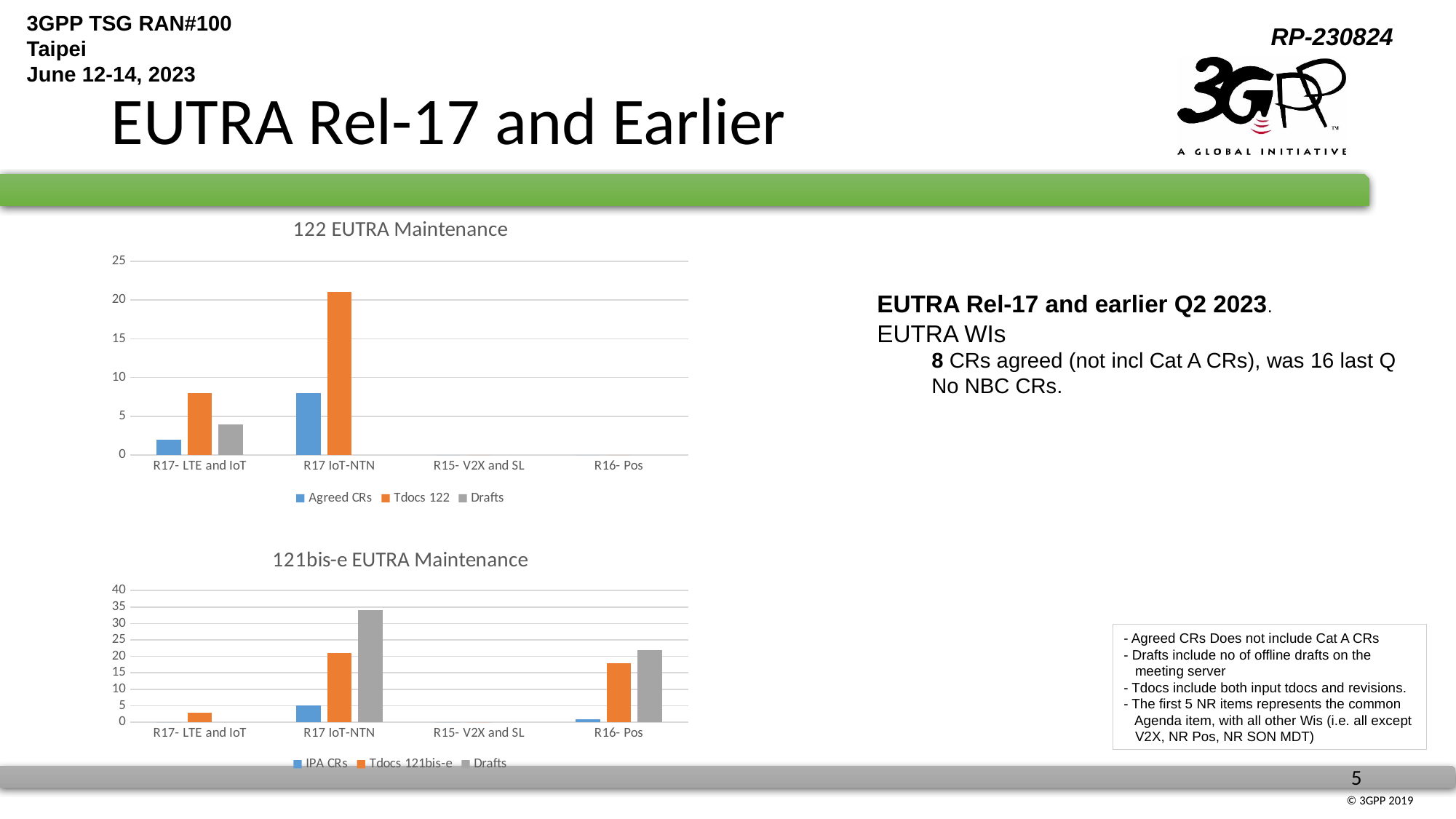

# EUTRA Rel-17 and Earlier

### Chart: 122 EUTRA Maintenance

| Category | Agreed CRs | Tdocs 122 | Drafts |
|---|---|---|---|
| R17- LTE and IoT | 2.0 | 8.0 | 4.0 |
| R17 IoT-NTN | 8.0 | 21.0 | None |
| R15- V2X and SL | 0.0 | 0.0 | None |
| R16- Pos | 0.0 | 0.0 | None |
EUTRA Rel-17 and earlier Q2 2023.
EUTRA WIs
8 CRs agreed (not incl Cat A CRs), was 16 last Q
No NBC CRs.

### Chart: 121bis-e EUTRA Maintenance

| Category | IPA CRs | Tdocs 121bis-e | Drafts |
|---|---|---|---|
| R17- LTE and IoT | 0.0 | 3.0 | None |
| R17 IoT-NTN | 5.0 | 21.0 | 34.0 |
| R15- V2X and SL | 0.0 | 0.0 | None |
| R16- Pos | 1.0 | 18.0 | 22.0 |
- Agreed CRs Does not include Cat A CRs
- Drafts include no of offline drafts on the
   meeting server
- Tdocs include both input tdocs and revisions.
- The first 5 NR items represents the common
   Agenda item, with all other Wis (i.e. all except
   V2X, NR Pos, NR SON MDT)